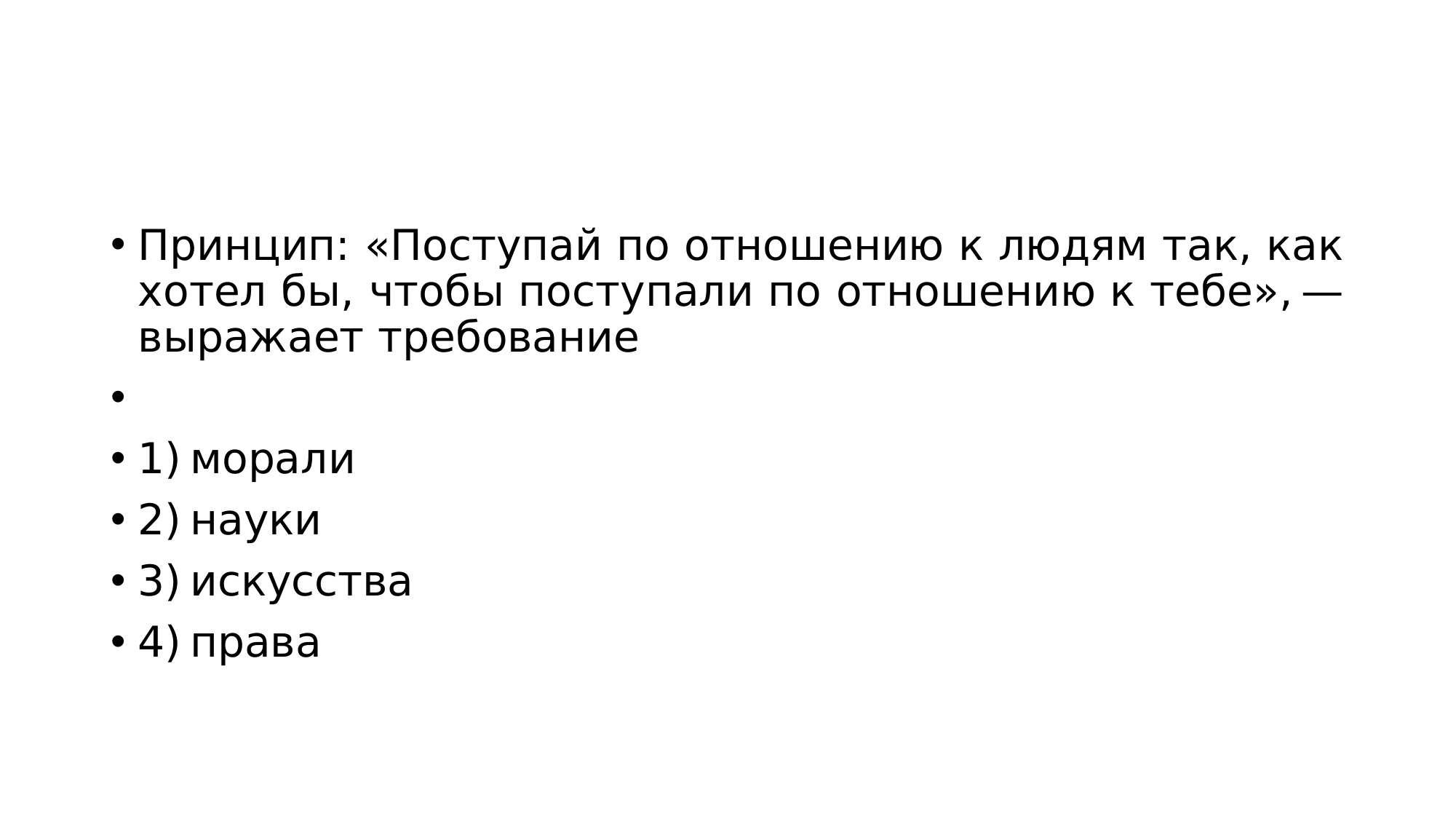

#
Принцип: «Поступай по отношению к людям так, как хотел бы, чтобы поступали по отношению к тебе», — выражает требование

1) морали
2) науки
3) искусства
4) права